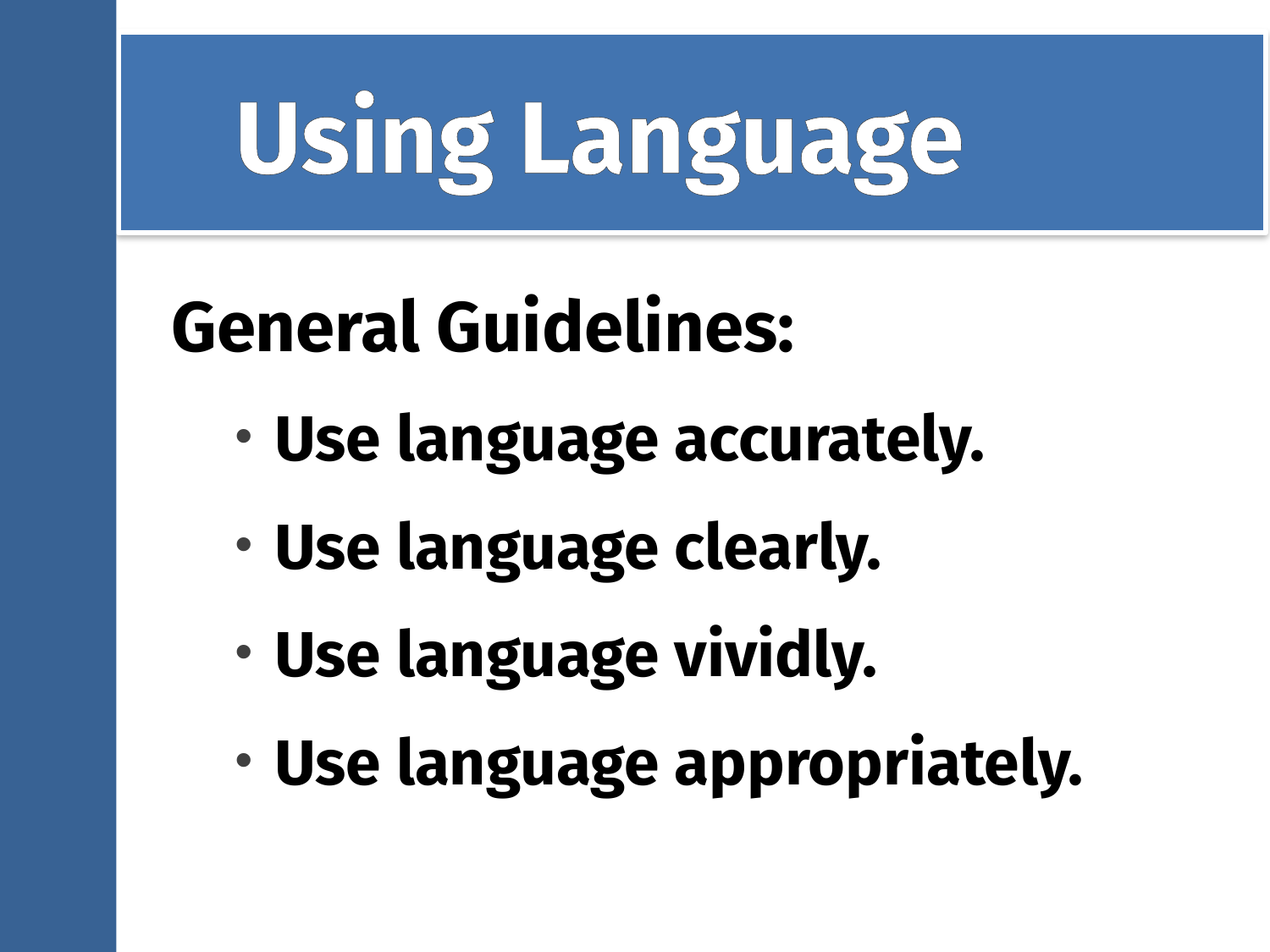

# Using Language
General Guidelines:
Use language accurately.
Use language clearly.
Use language vividly.
Use language appropriately.